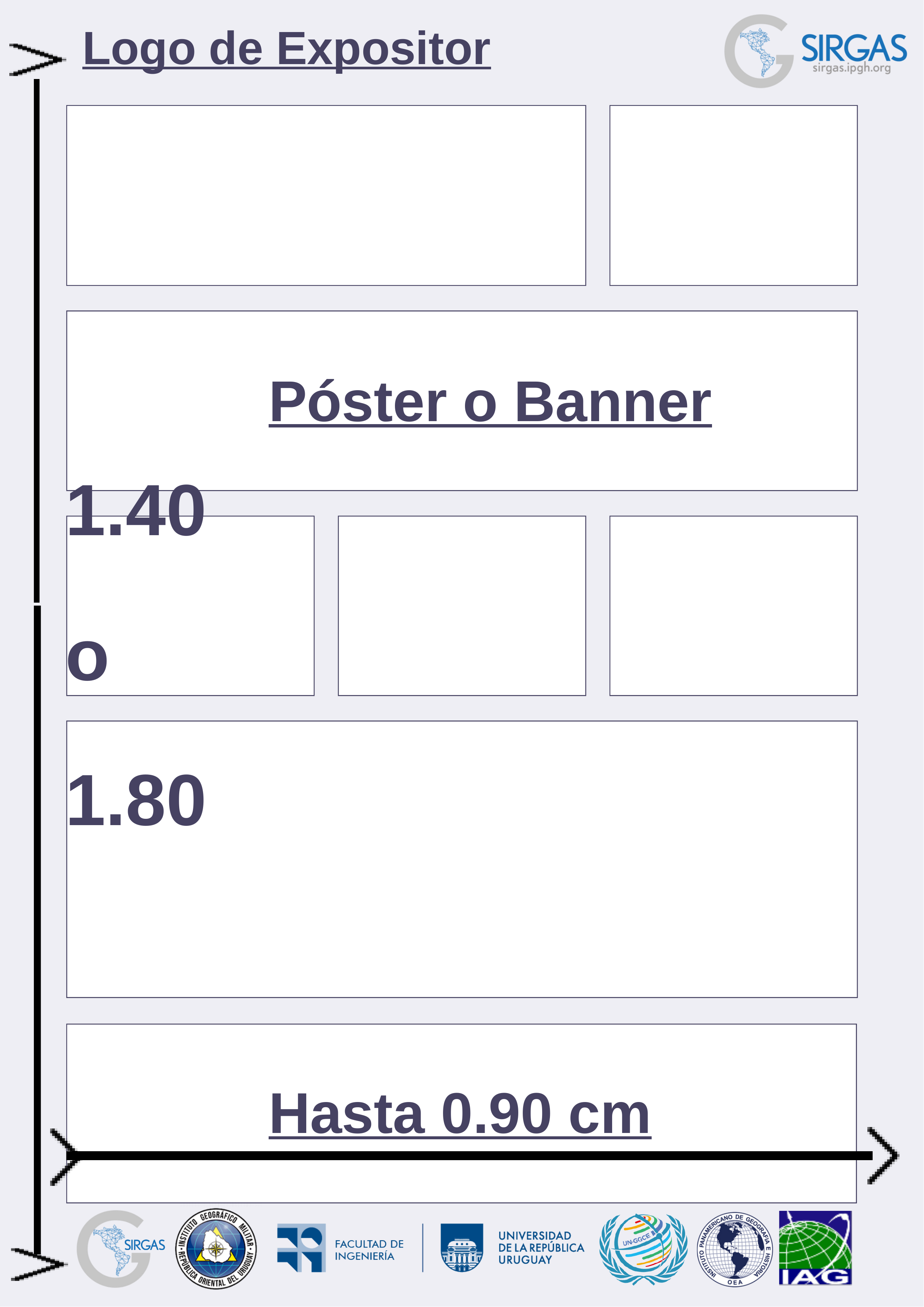

Logo de Expositor

Póster o Banner
1.40

o

1.80

Hasta 0.90 cm